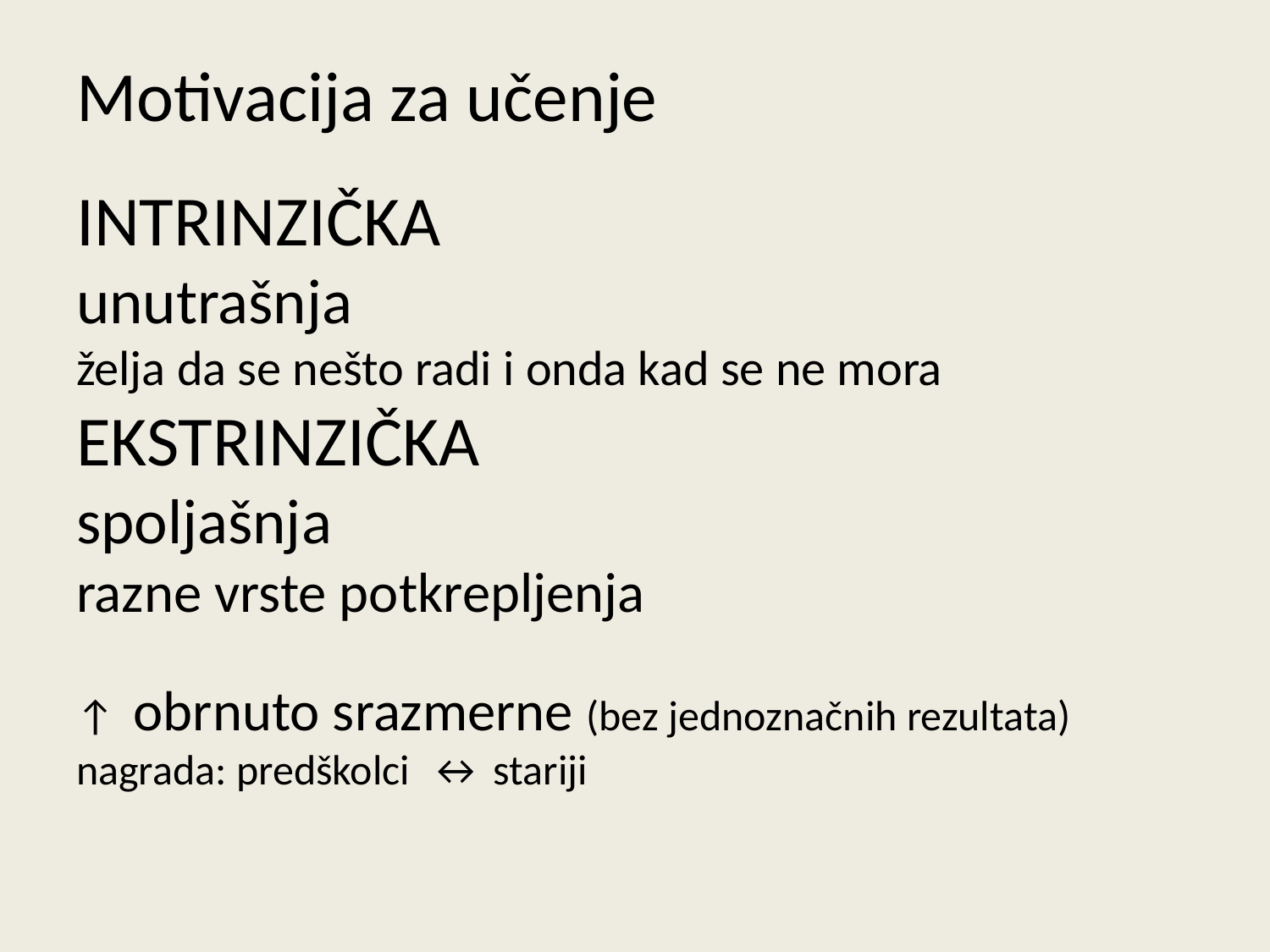

# Motivacija za učenje
INTRINZIČKA
unutrašnja
želja da se nešto radi i onda kad se ne mora
EKSTRINZIČKA
spoljašnja
razne vrste potkrepljenja

↑  obrnuto srazmerne (bez jednoznačnih rezultata)  	nagrada: predškolci  ↔ stariji